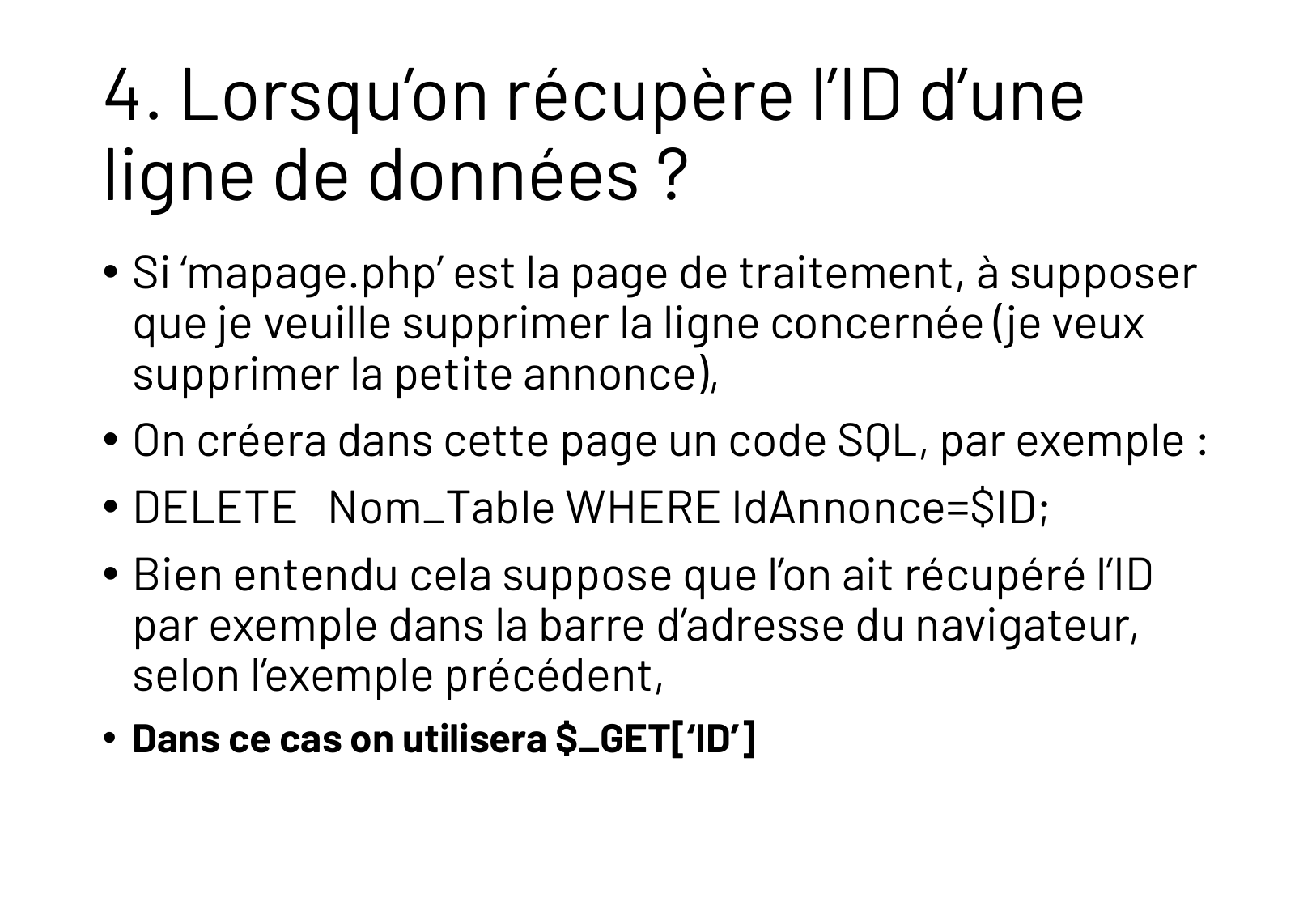

# 4. Lorsqu’on récupère l’ID d’une ligne de données ?
Si ‘mapage.php’ est la page de traitement, à supposer que je veuille supprimer la ligne concernée (je veux supprimer la petite annonce),
On créera dans cette page un code SQL, par exemple :
DELETE   Nom_Table WHERE IdAnnonce=$ID;
Bien entendu cela suppose que l’on ait récupéré l’ID par exemple dans la barre d’adresse du navigateur, selon l’exemple précédent,
Dans ce cas on utilisera $_GET[‘ID’]